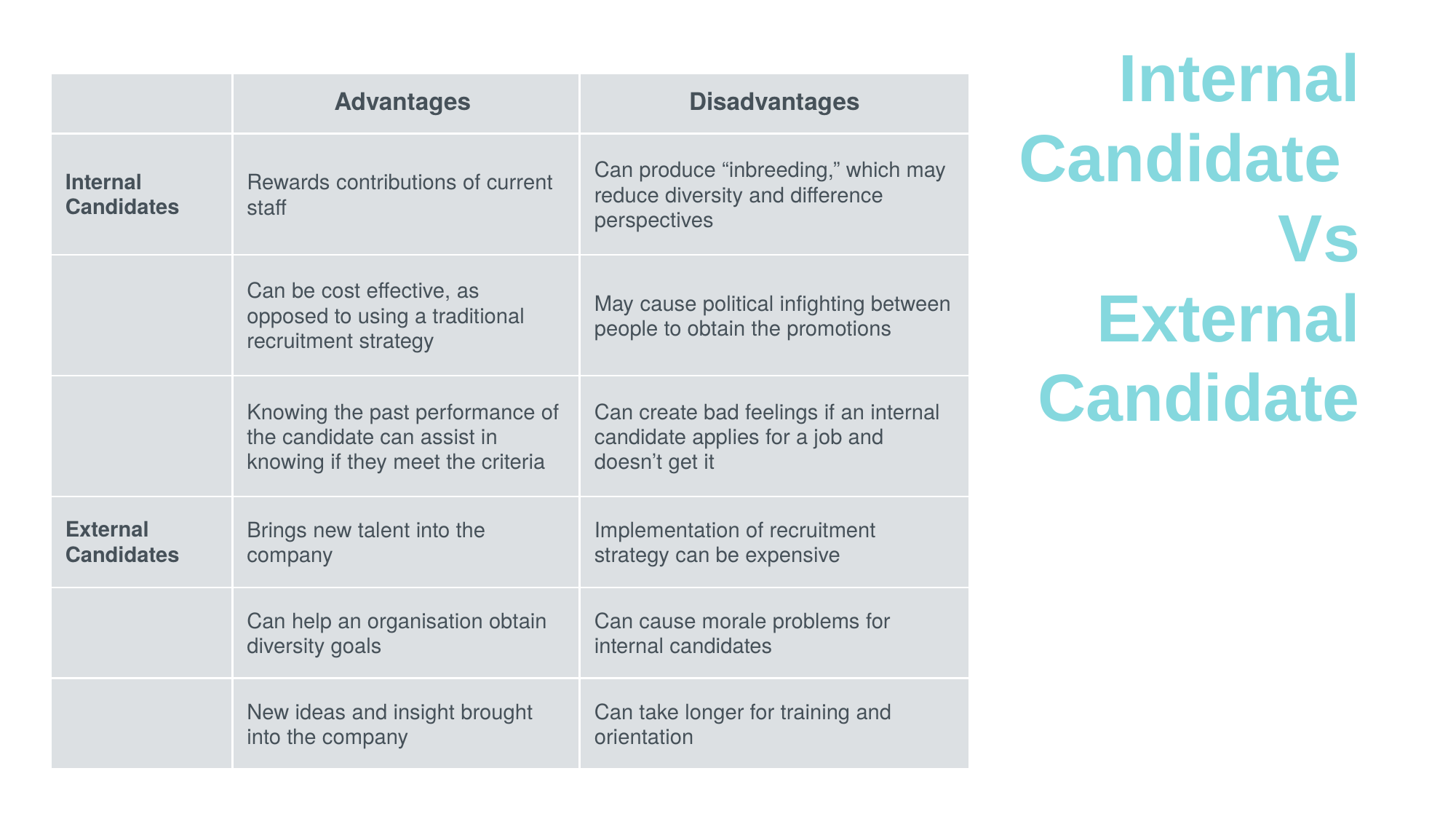

Internal Candidate
Vs
External
Candidate
|  | Advantages | Disadvantages |
| --- | --- | --- |
| Internal Candidates | Rewards contributions of current staff | Can produce “inbreeding,” which may reduce diversity and difference perspectives |
|  | Can be cost effective, as opposed to using a traditional recruitment strategy | May cause political infighting between people to obtain the promotions |
|  | Knowing the past performance of the candidate can assist in knowing if they meet the criteria | Can create bad feelings if an internal candidate applies for a job and doesn’t get it |
| External Candidates | Brings new talent into the company | Implementation of recruitment strategy can be expensive |
|  | Can help an organisation obtain diversity goals | Can cause morale problems for internal candidates |
|  | New ideas and insight brought into the company | Can take longer for training and orientation |